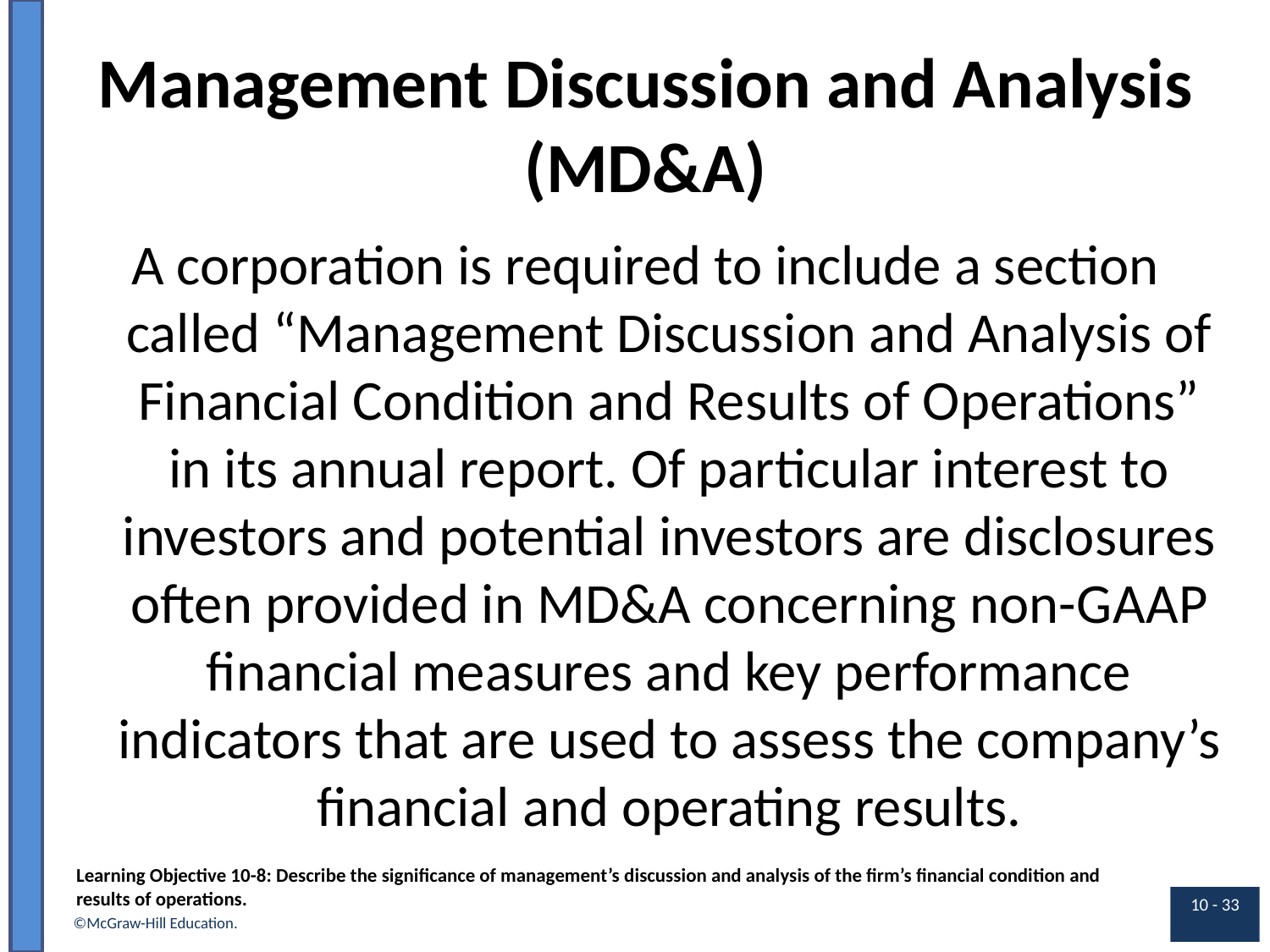

# Management Discussion and Analysis (MD&A)
A corporation is required to include a section called “Management Discussion and Analysis of Financial Condition and Results of Operations” in its annual report. Of particular interest to investors and potential investors are disclosures often provided in MD&A concerning non-G A A P financial measures and key performance indicators that are used to assess the company’s financial and operating results.
Learning Objective 10-8: Describe the significance of management’s discussion and analysis of the firm’s financial condition and results of operations.